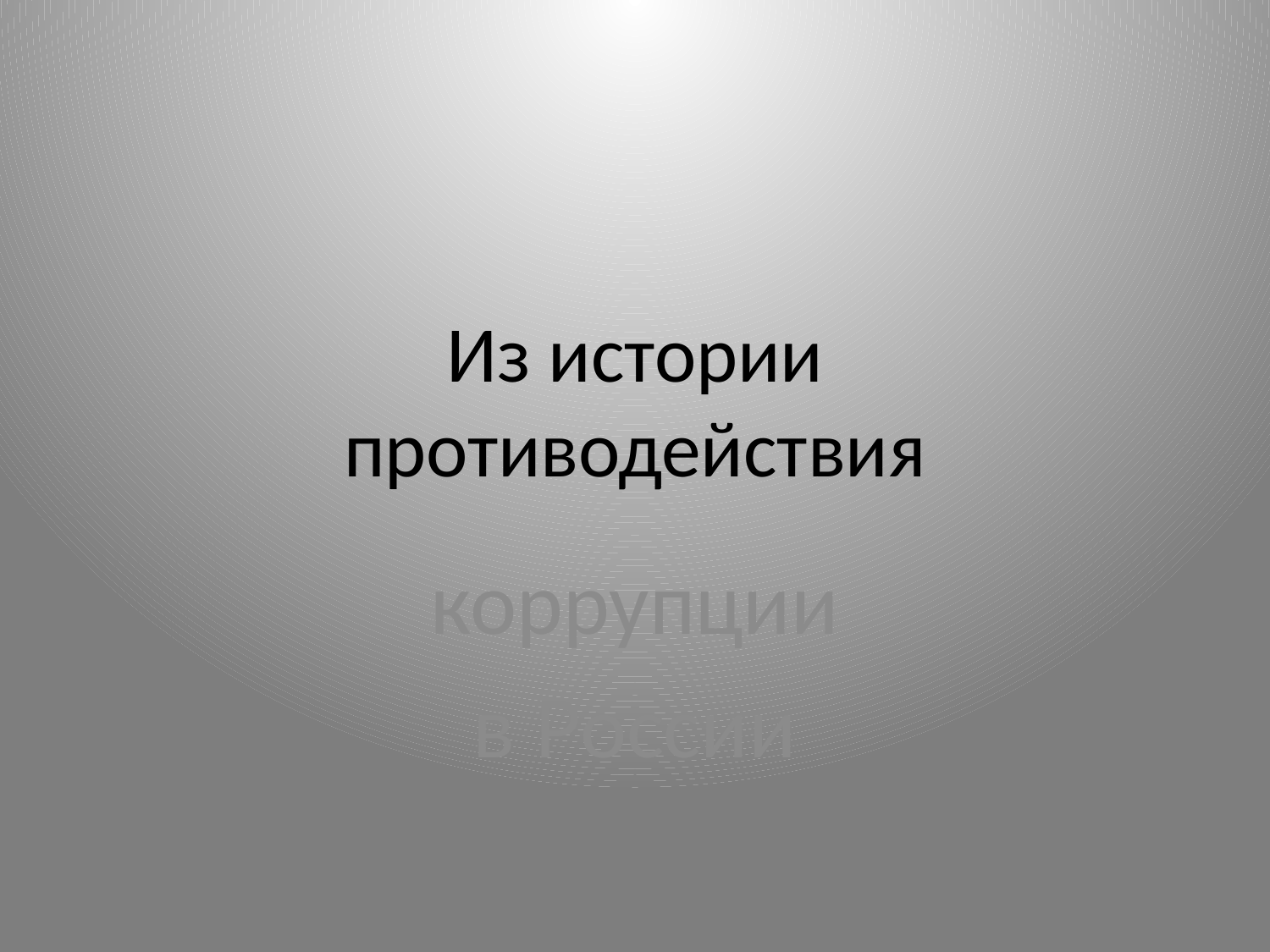

# Из истории противодействия
коррупции
в России